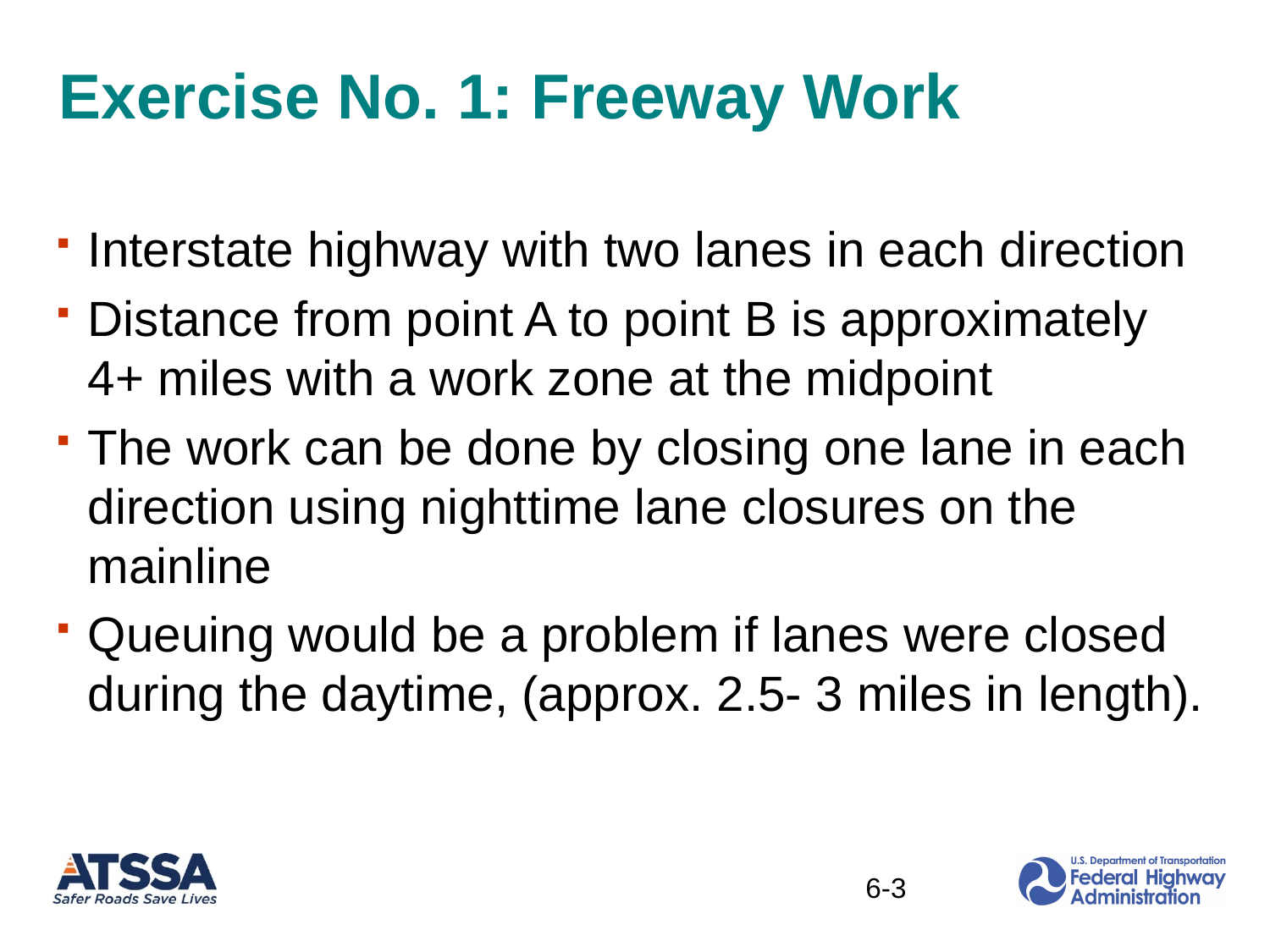

# Exercise No. 1: Freeway Work
Interstate highway with two lanes in each direction
Distance from point A to point B is approximately 4+ miles with a work zone at the midpoint
The work can be done by closing one lane in each direction using nighttime lane closures on the mainline
Queuing would be a problem if lanes were closed during the daytime, (approx. 2.5- 3 miles in length).